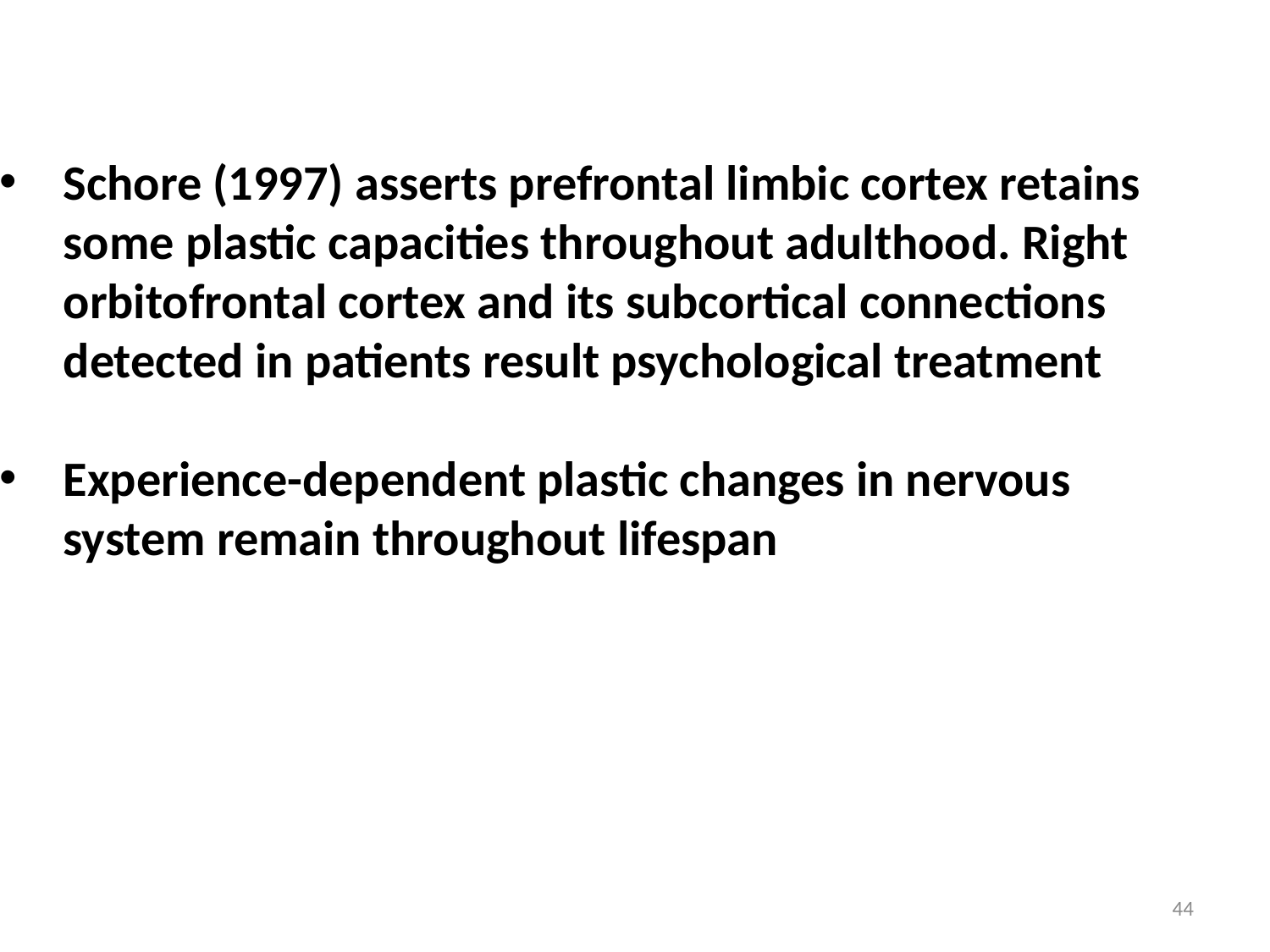

Schore (1997) asserts prefrontal limbic cortex retains some plastic capacities throughout adulthood. Right orbitofrontal cortex and its subcortical connections detected in patients result psychological treatment

Experience-dependent plastic changes in nervous system remain throughout lifespan

44